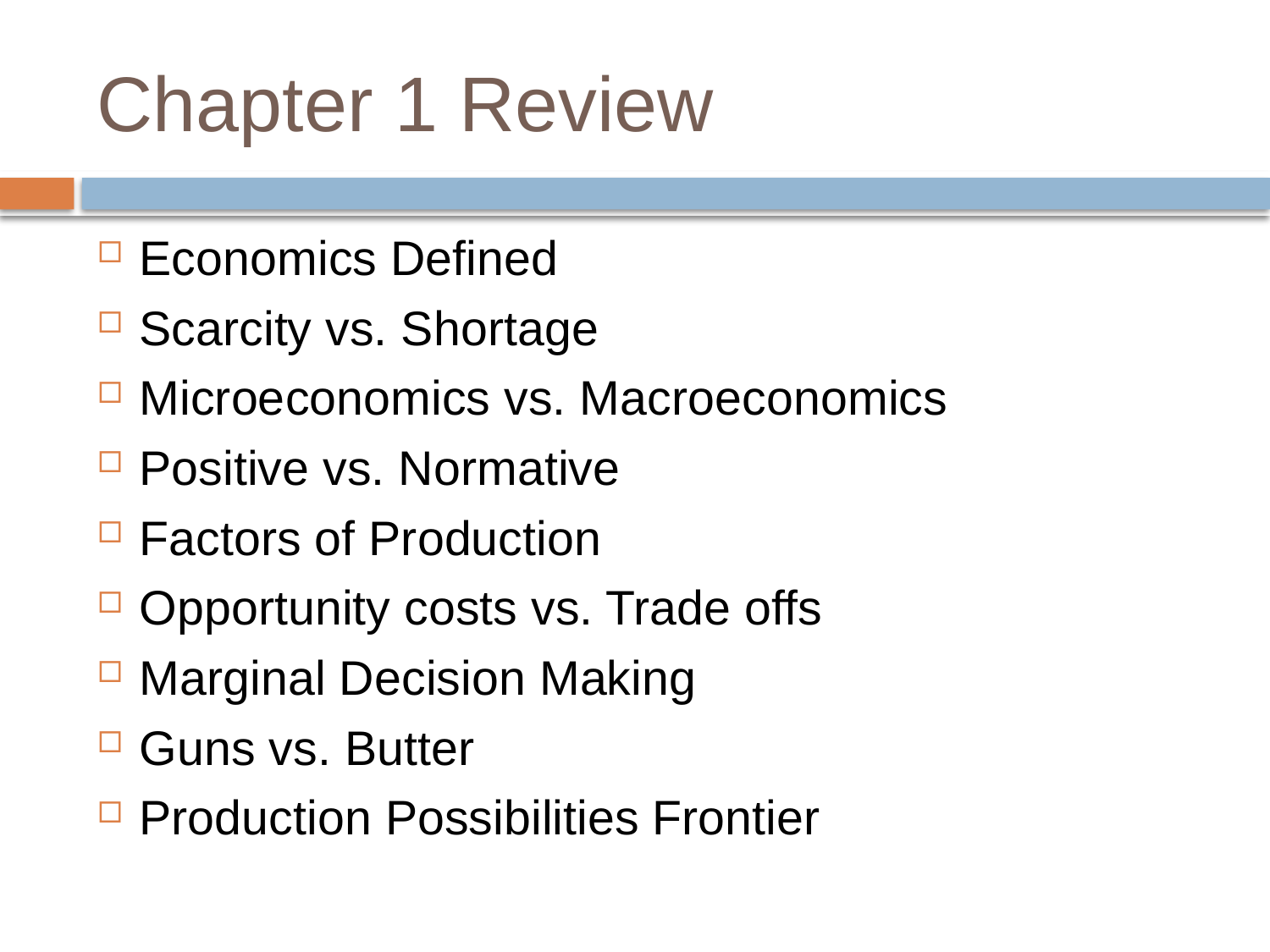

# Chapter 1 Review
Economics Defined
Scarcity vs. Shortage
Microeconomics vs. Macroeconomics
Positive vs. Normative
Factors of Production
Opportunity costs vs. Trade offs
Marginal Decision Making
Guns vs. Butter
Production Possibilities Frontier